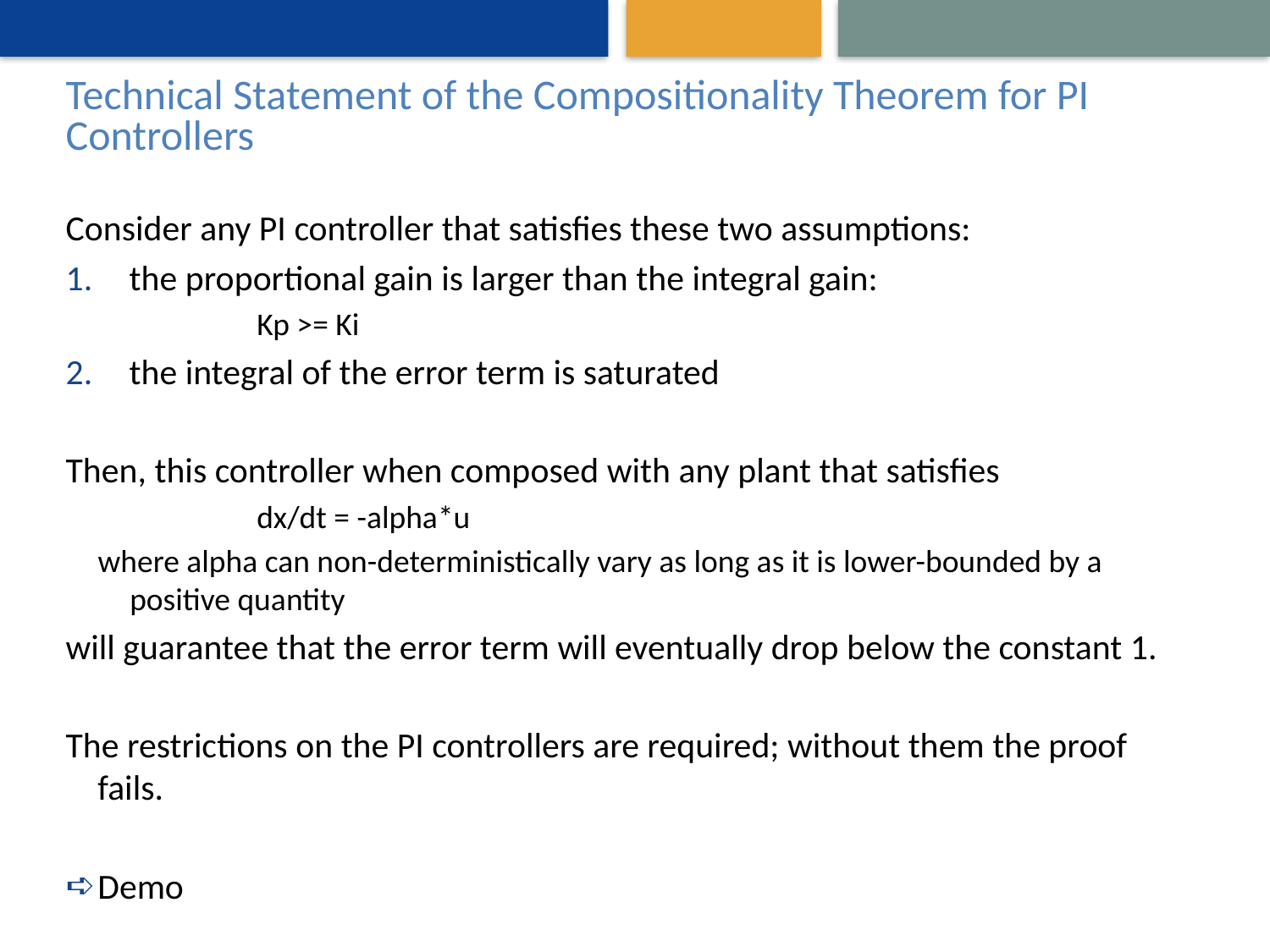

# Technical Statement of the Compositionality Theorem for PI Controllers
Consider any PI controller that satisfies these two assumptions:
the proportional gain is larger than the integral gain:
		Kp >= Ki
the integral of the error term is saturated

Then, this controller when composed with any plant that satisfies
		dx/dt = -alpha*u
where alpha can non-deterministically vary as long as it is lower-bounded by a positive quantity
will guarantee that the error term will eventually drop below the constant 1.

The restrictions on the PI controllers are required; without them the proof fails.

Demo